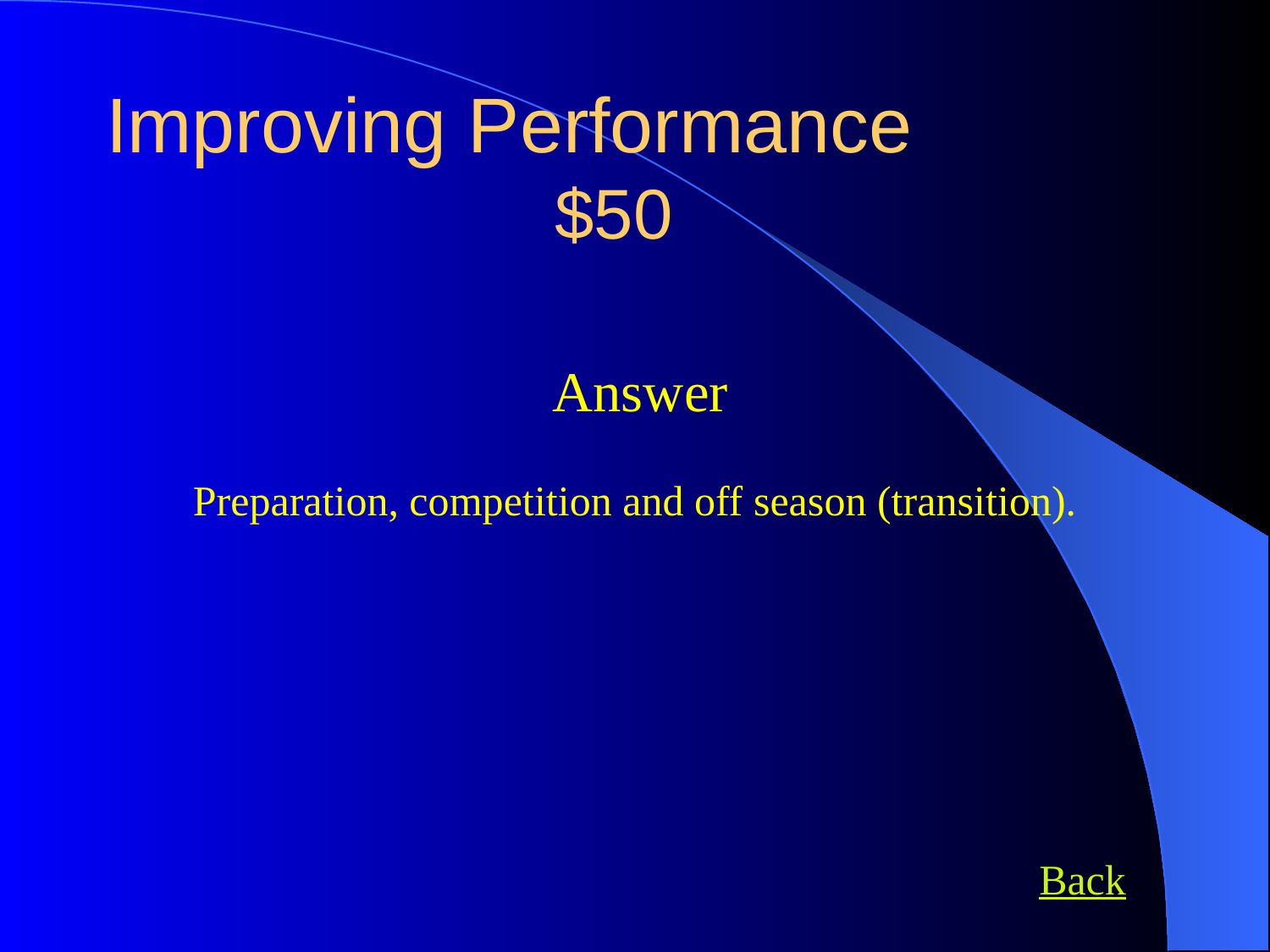

Improving Performance 		$50
Answer

Preparation, competition and off season (transition).

Back